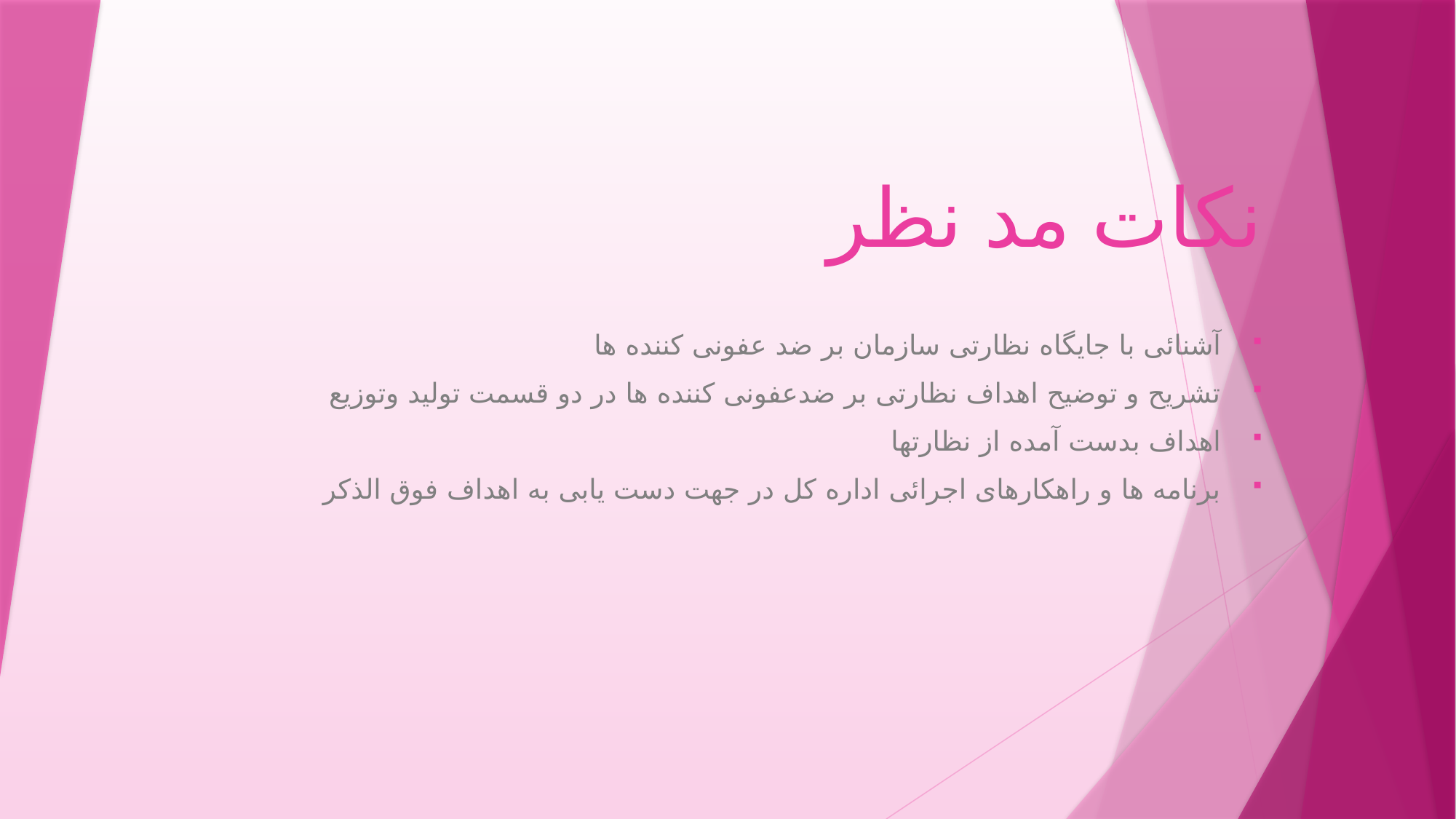

# نکات مد نظر
آشنائی با جایگاه نظارتی سازمان بر ضد عفونی کننده ها
تشریح و توضیح اهداف نظارتی بر ضدعفونی کننده ها در دو قسمت تولید وتوزیع
اهداف بدست آمده از نظارتها
برنامه ها و راهکارهای اجرائی اداره کل در جهت دست یابی به اهداف فوق الذکر